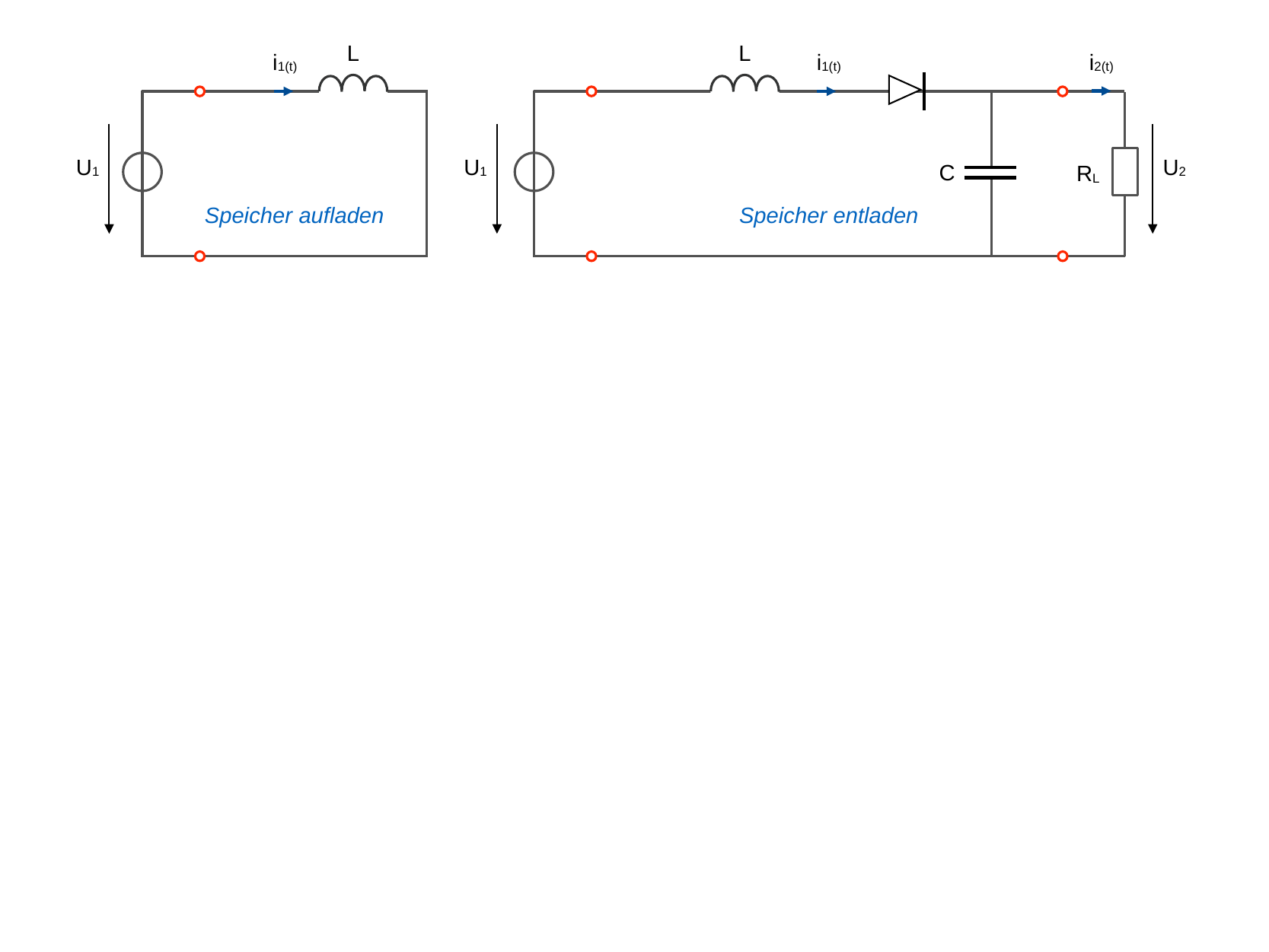

L
L
i1(t)
i1(t)
i2(t)

U2
U1
U1

C
RL

Speicher aufladen
Speicher entladen